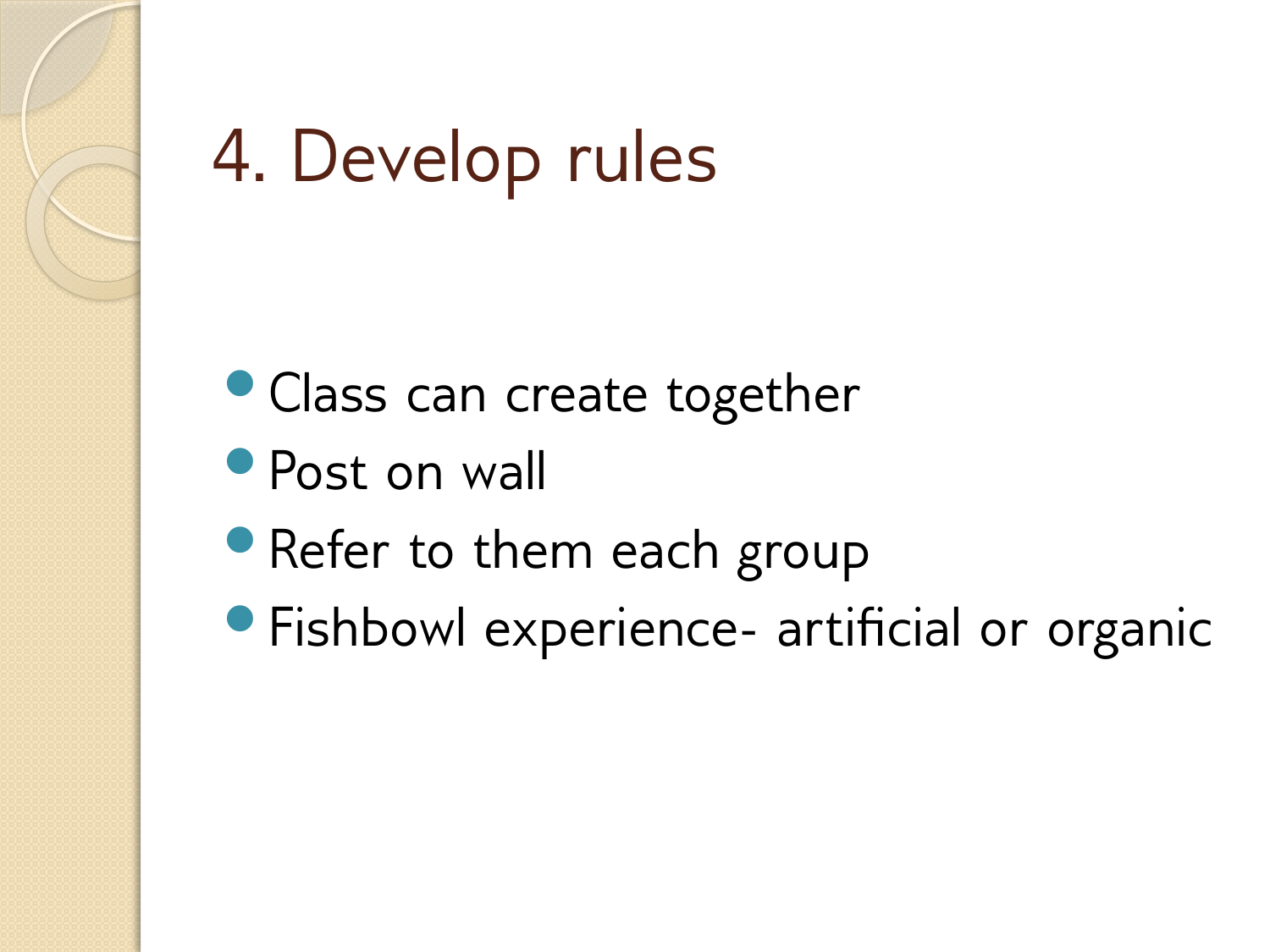

# 4. Develop rules
Class can create together
Post on wall
Refer to them each group
Fishbowl experience- artificial or organic